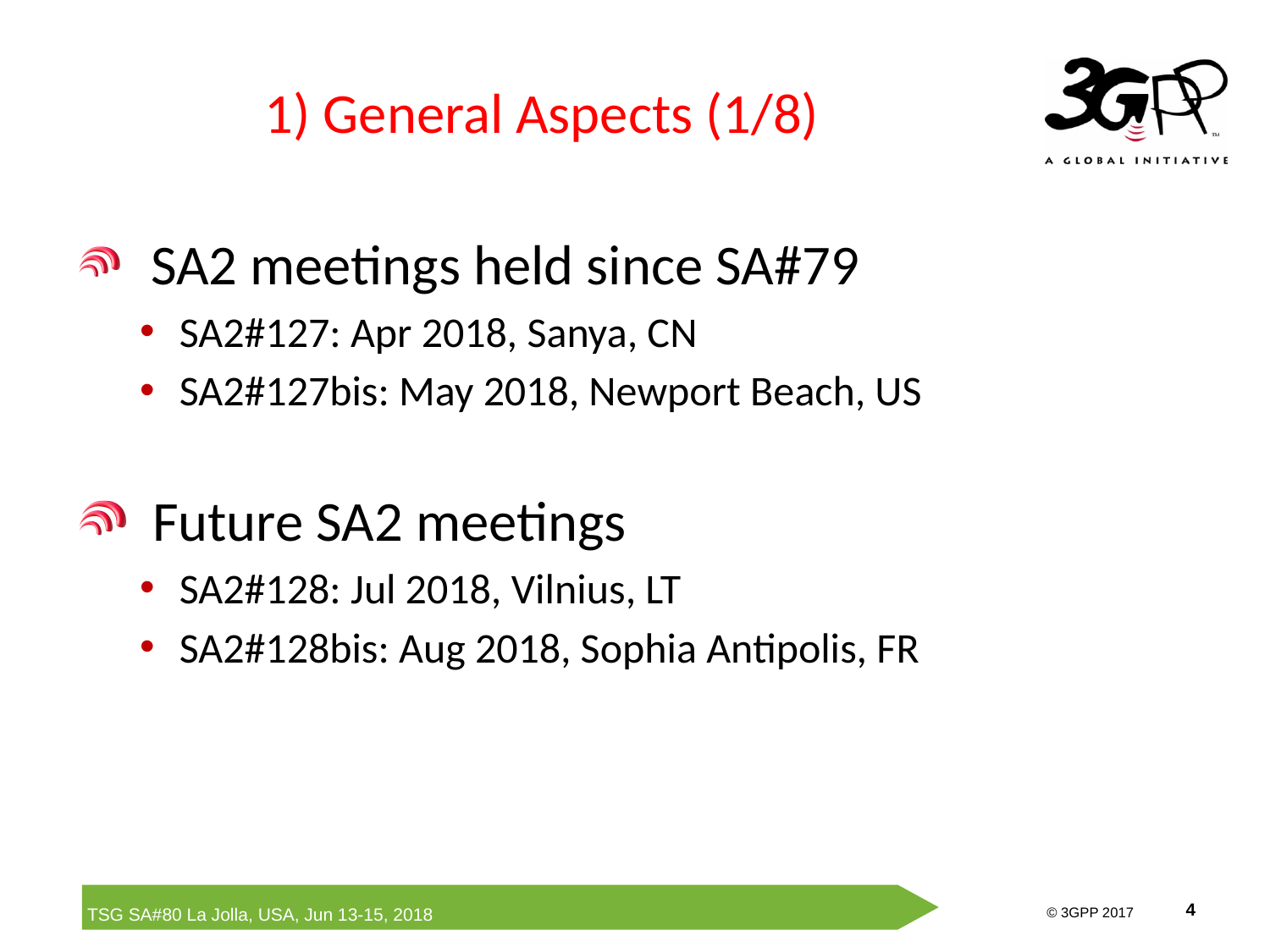

# 1) General Aspects (1/8)
 SA2 meetings held since SA#79
SA2#127: Apr 2018, Sanya, CN
SA2#127bis: May 2018, Newport Beach, US

 Future SA2 meetings
SA2#128: Jul 2018, Vilnius, LT
SA2#128bis: Aug 2018, Sophia Antipolis, FR